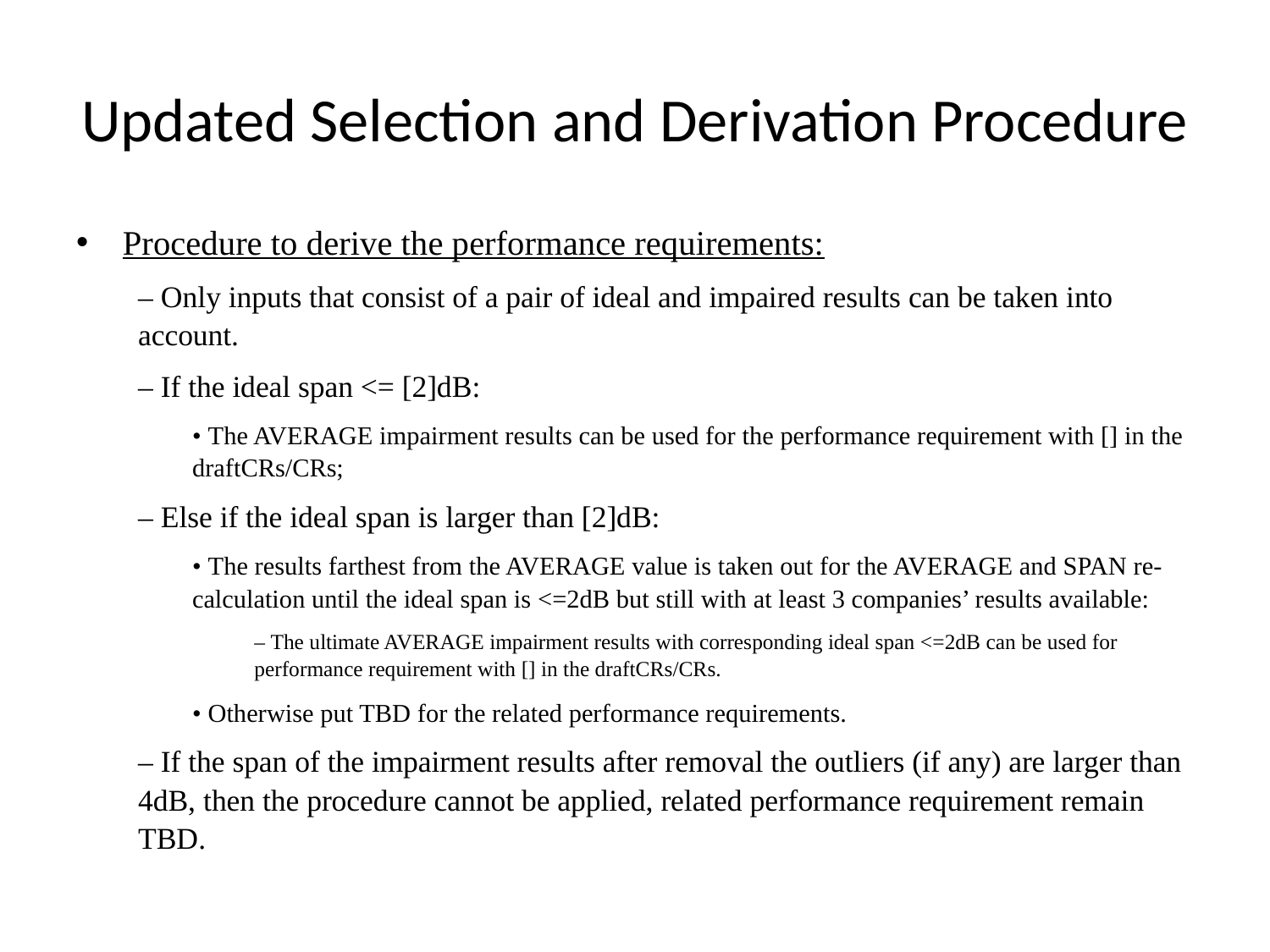

# Updated Selection and Derivation Procedure
Procedure to derive the performance requirements:
– Only inputs that consist of a pair of ideal and impaired results can be taken into account.
– If the ideal span <= [2]dB:
• The AVERAGE impairment results can be used for the performance requirement with [] in the draftCRs/CRs;
– Else if the ideal span is larger than [2]dB:
• The results farthest from the AVERAGE value is taken out for the AVERAGE and SPAN re-calculation until the ideal span is <=2dB but still with at least 3 companies’ results available:
– The ultimate AVERAGE impairment results with corresponding ideal span <=2dB can be used for performance requirement with [] in the draftCRs/CRs.
• Otherwise put TBD for the related performance requirements.
– If the span of the impairment results after removal the outliers (if any) are larger than 4dB, then the procedure cannot be applied, related performance requirement remain TBD.